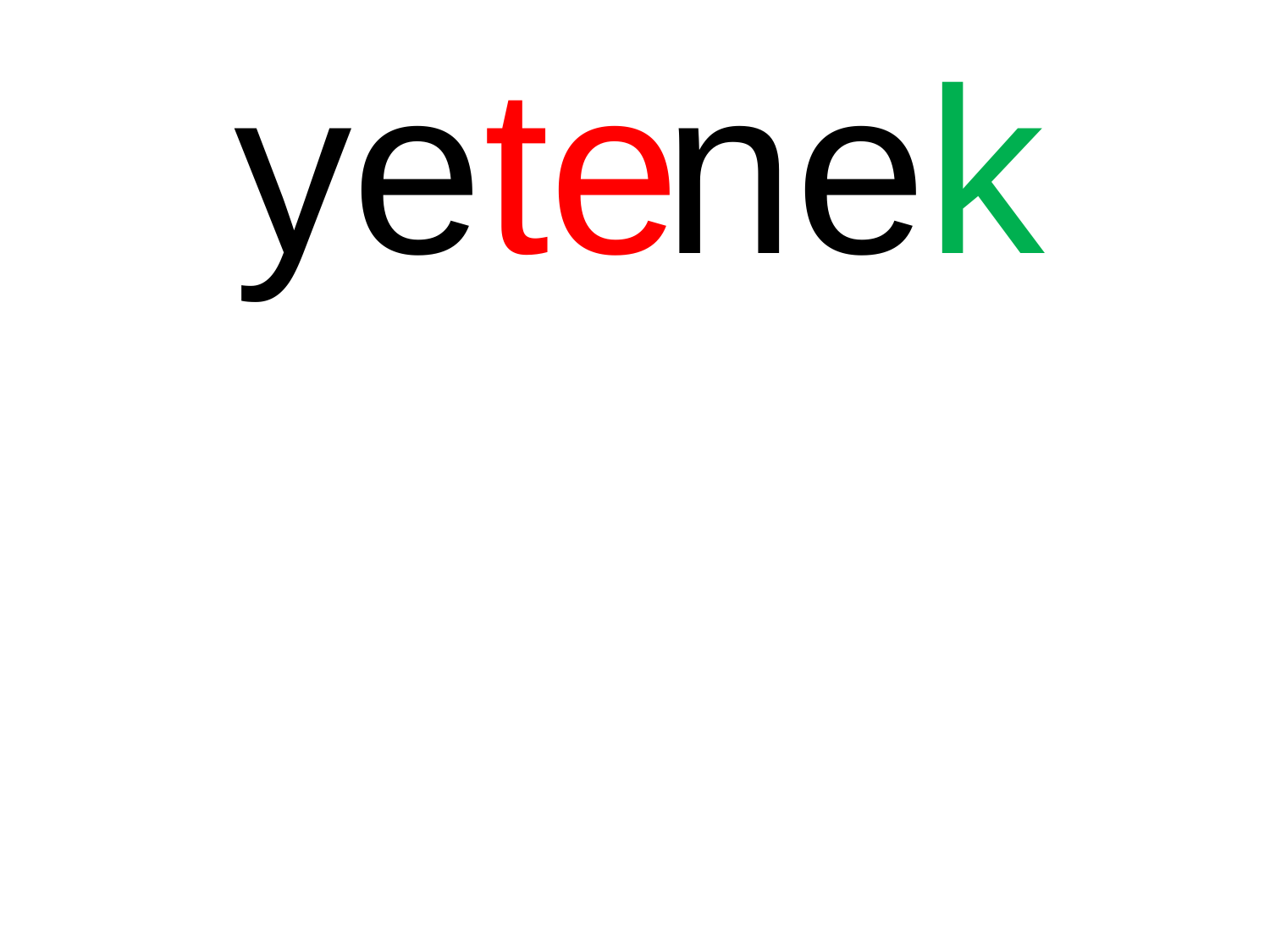

| ye |
| --- |
| te |
| --- |
| nek |
| --- |